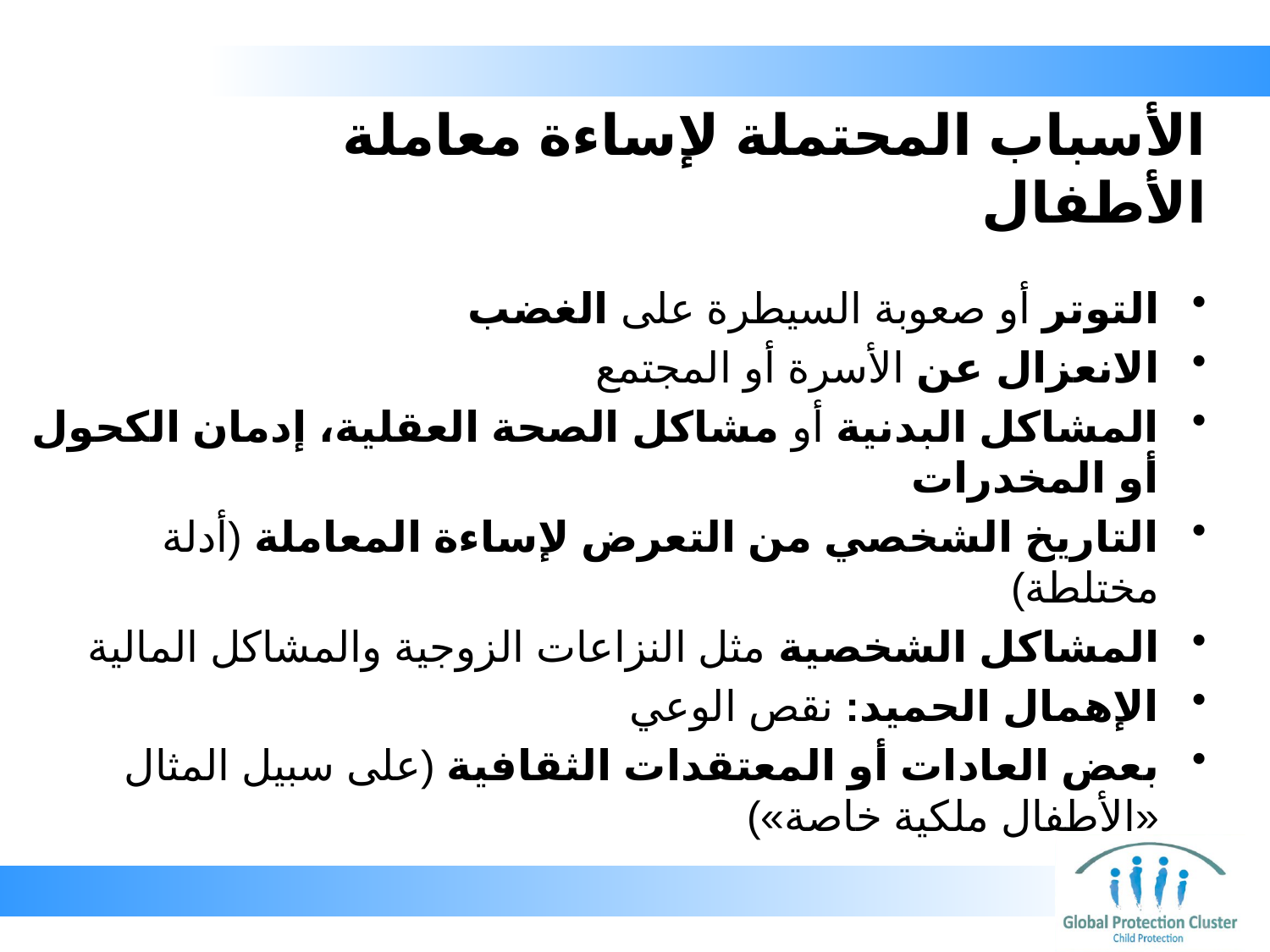

# الأسباب المحتملة لإساءة معاملة الأطفال

التوتر أو صعوبة السيطرة على الغضب
الانعزال عن الأسرة أو المجتمع
المشاكل البدنية أو مشاكل الصحة العقلية، إدمان الكحول أو المخدرات
التاريخ الشخصي من التعرض لإساءة المعاملة (أدلة مختلطة)
المشاكل الشخصية مثل النزاعات الزوجية والمشاكل المالية
الإهمال الحميد: نقص الوعي
بعض العادات أو المعتقدات الثقافية (على سبيل المثال «الأطفال ملكية خاصة»)